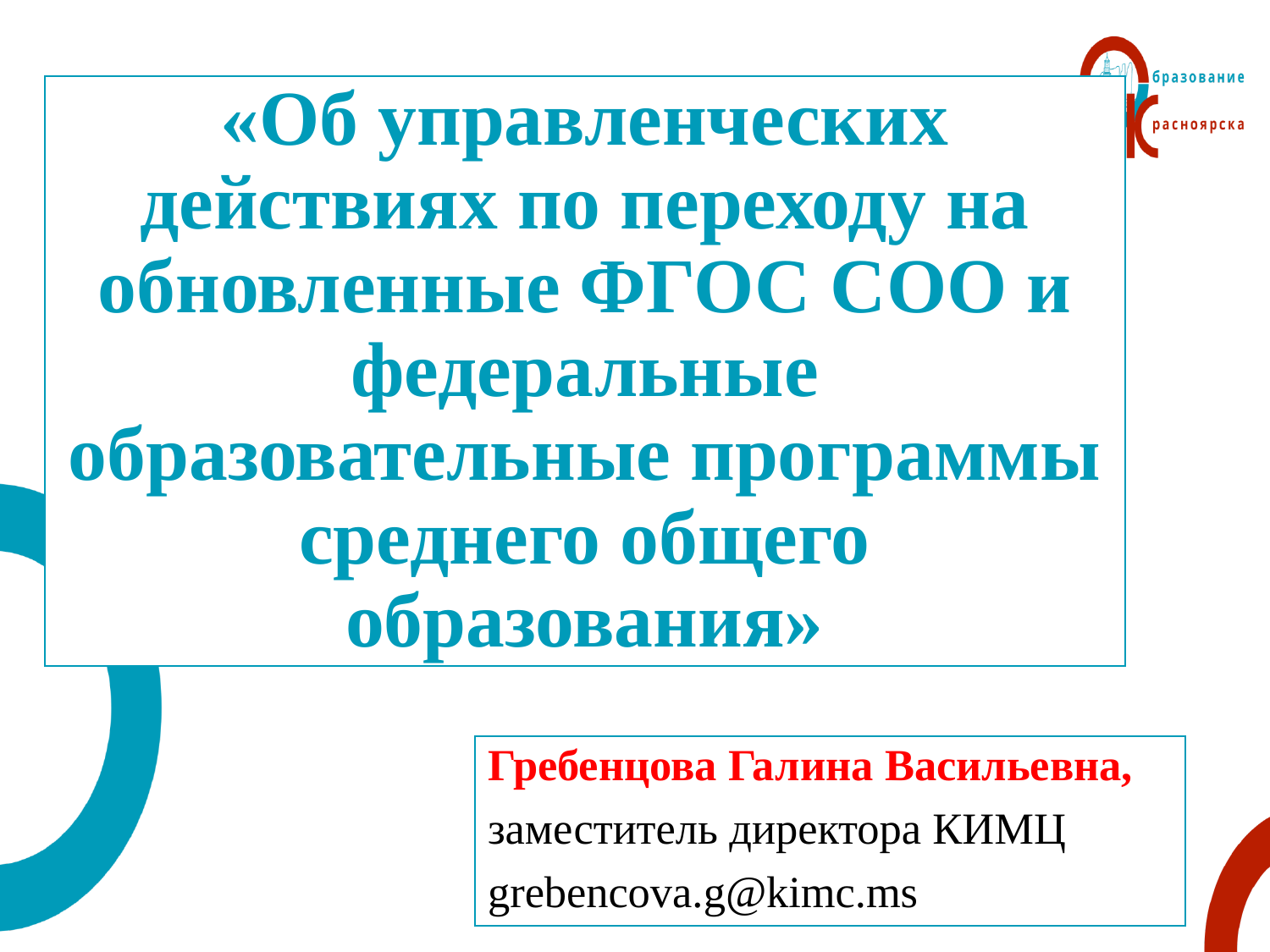

# «Об управленческих действиях по переходу на обновленные ФГОС СОО и федеральные образовательные программы среднего общего образования»
Гребенцова Галина Васильевна,
заместитель директора КИМЦ
grebencova.g@kimc.ms